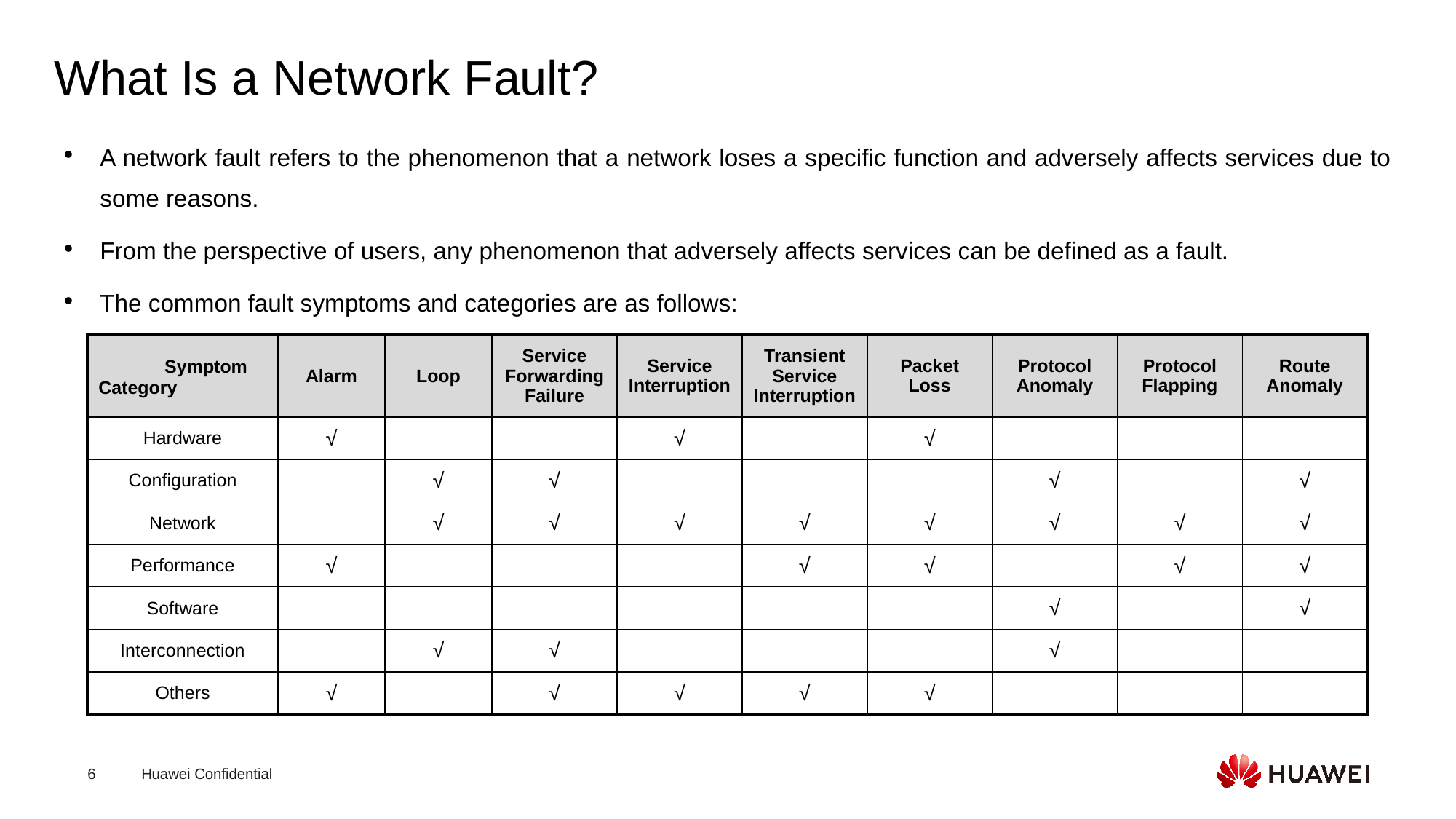

# What Is a Network Fault?
A network fault refers to the phenomenon that a network loses a specific function and adversely affects services due to some reasons.
From the perspective of users, any phenomenon that adversely affects services can be defined as a fault.
The common fault symptoms and categories are as follows:
| Symptom Category | Alarm | Loop | Service Forwarding Failure | Service Interruption | Transient Service Interruption | Packet Loss | Protocol Anomaly | Protocol Flapping | Route Anomaly |
| --- | --- | --- | --- | --- | --- | --- | --- | --- | --- |
| Hardware | √ |  |  | √ |  | √ |  |  |  |
| Configuration |  | √ | √ |  |  |  | √ |  | √ |
| Network |  | √ | √ | √ | √ | √ | √ | √ | √ |
| Performance | √ |  |  |  | √ | √ |  | √ | √ |
| Software |  |  |  |  |  |  | √ |  | √ |
| Interconnection |  | √ | √ |  |  |  | √ |  |  |
| Others | √ |  | √ | √ | √ | √ |  |  |  |